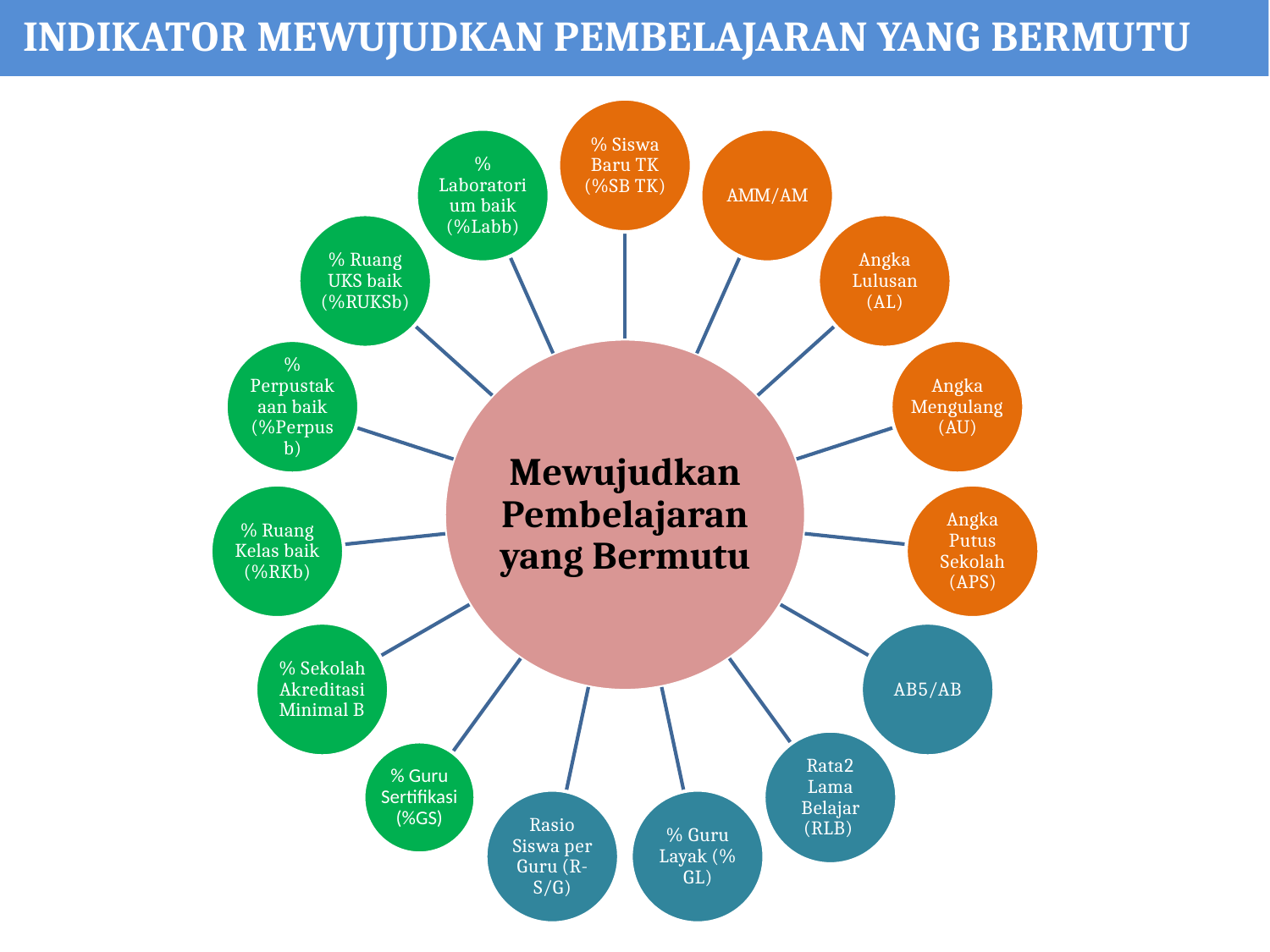

INDIKATOR MEWUJUDKAN PEMBELAJARAN YANG BERMUTU
Mewujudkan Pembelajaran yang Bermutu

% Siswa Baru TK (%SB TK)

AMM/AM

Angka Lulusan (AL)

Angka Mengulang (AU)

Angka Putus Sekolah (APS)

AB5/AB

Rata2 Lama Belajar (RLB)

% Guru Layak (% GL)

Rasio Siswa per Guru (R-S/G)

% Guru Sertifikasi (%GS)

% Sekolah Akreditasi Minimal B

% Ruang Kelas baik (%RKb)

% Perpustakaan baik (%Perpusb)

% Ruang UKS baik (%RUKSb)

% Laboratorium baik (%Labb)